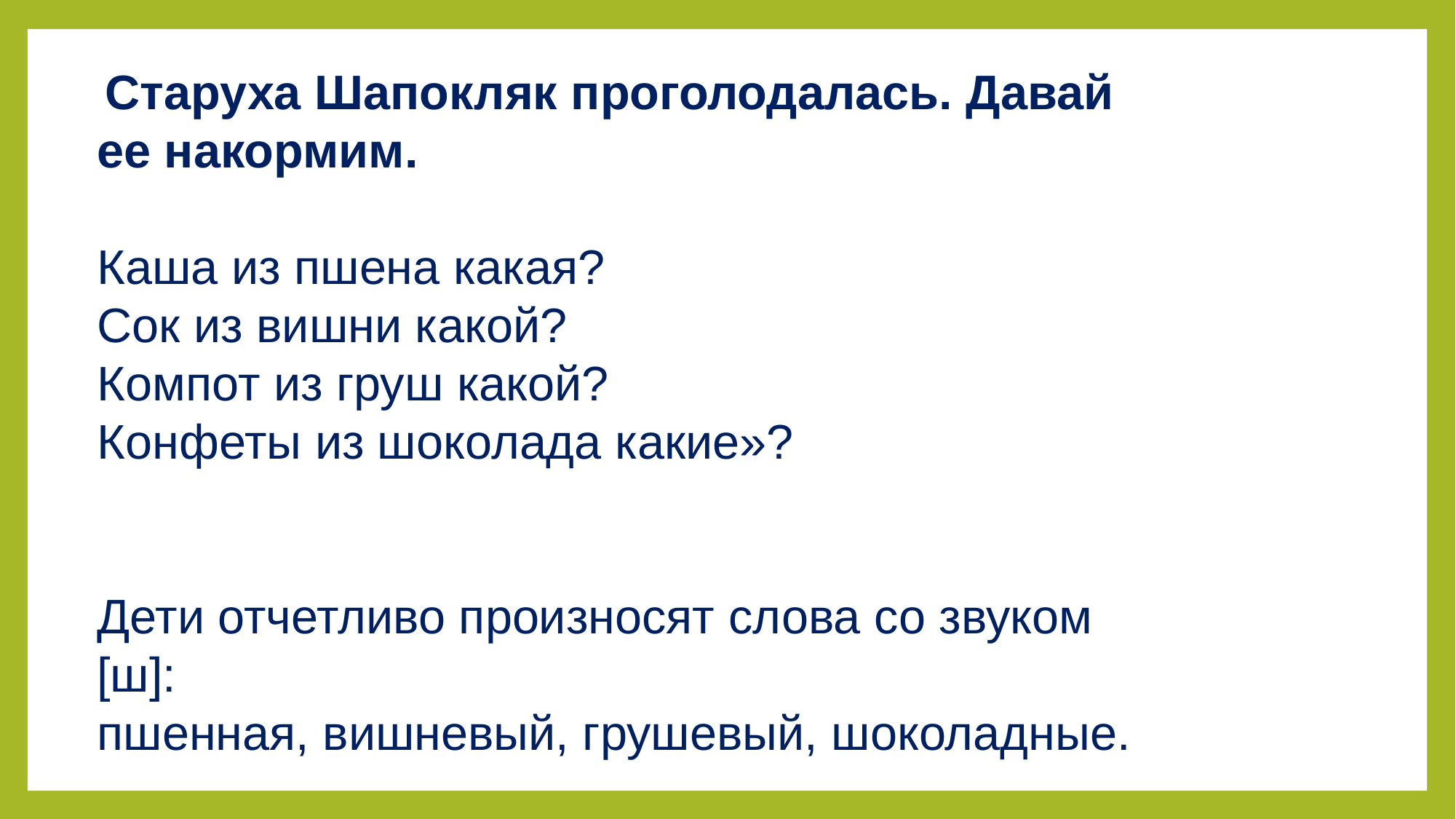

Старуха Шапокляк проголодалась. Давай ее накормим.
Каша из пшена какая?
Сок из вишни какой?
Компот из груш какой?
Конфеты из шоколада какие»?

Дети отчетливо произносят слова со звуком [ш]:
пшенная, вишневый, грушевый, шоколадные.